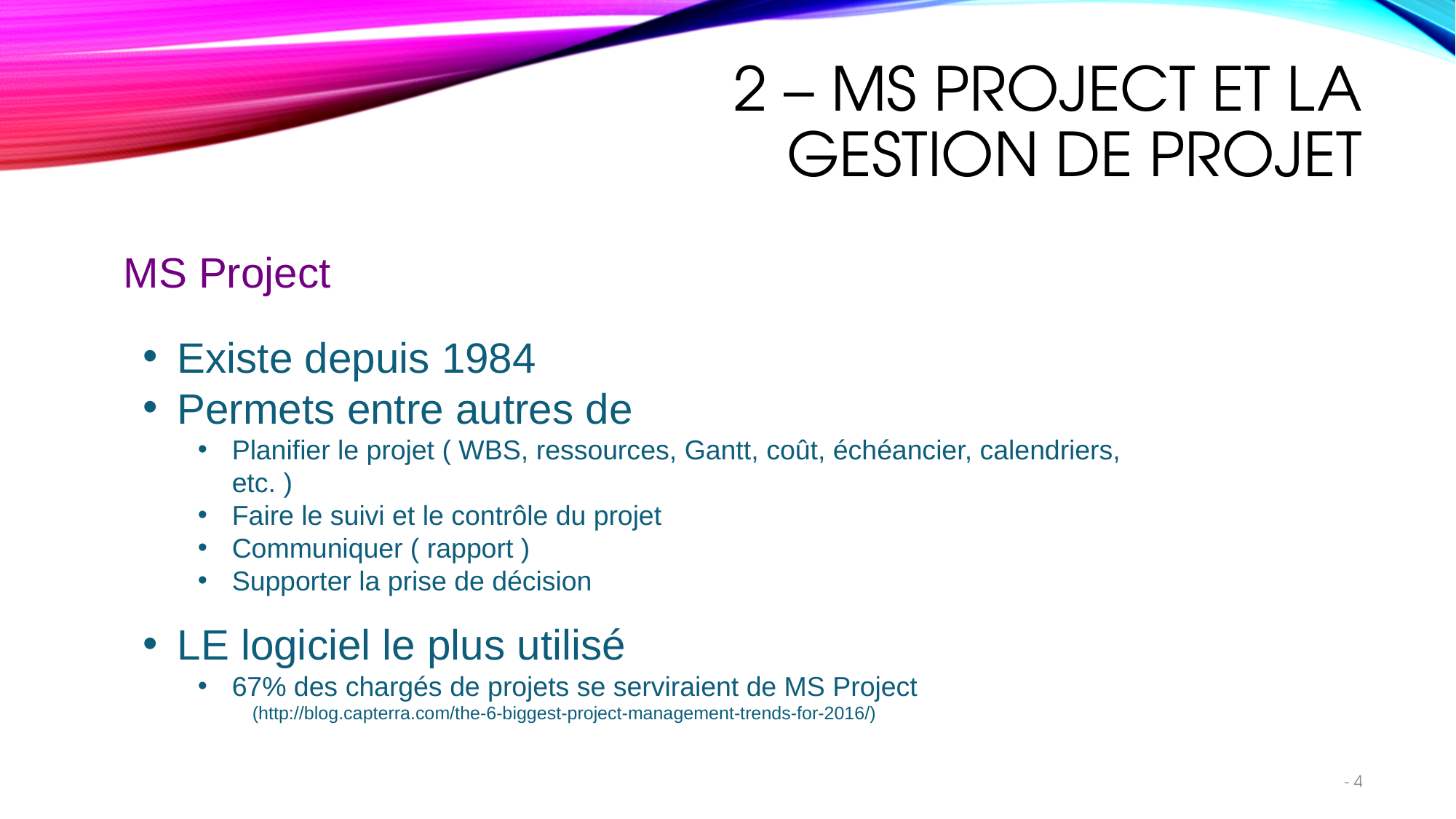

# 2 – MS Project et la gestion de projet
MS Project
Existe depuis 1984
Permets entre autres de
Planifier le projet ( WBS, ressources, Gantt, coût, échéancier, calendriers, etc. )
Faire le suivi et le contrôle du projet
Communiquer ( rapport )
Supporter la prise de décision

LE logiciel le plus utilisé
67% des chargés de projets se serviraient de MS Project
(http://blog.capterra.com/the-6-biggest-project-management-trends-for-2016/)

4